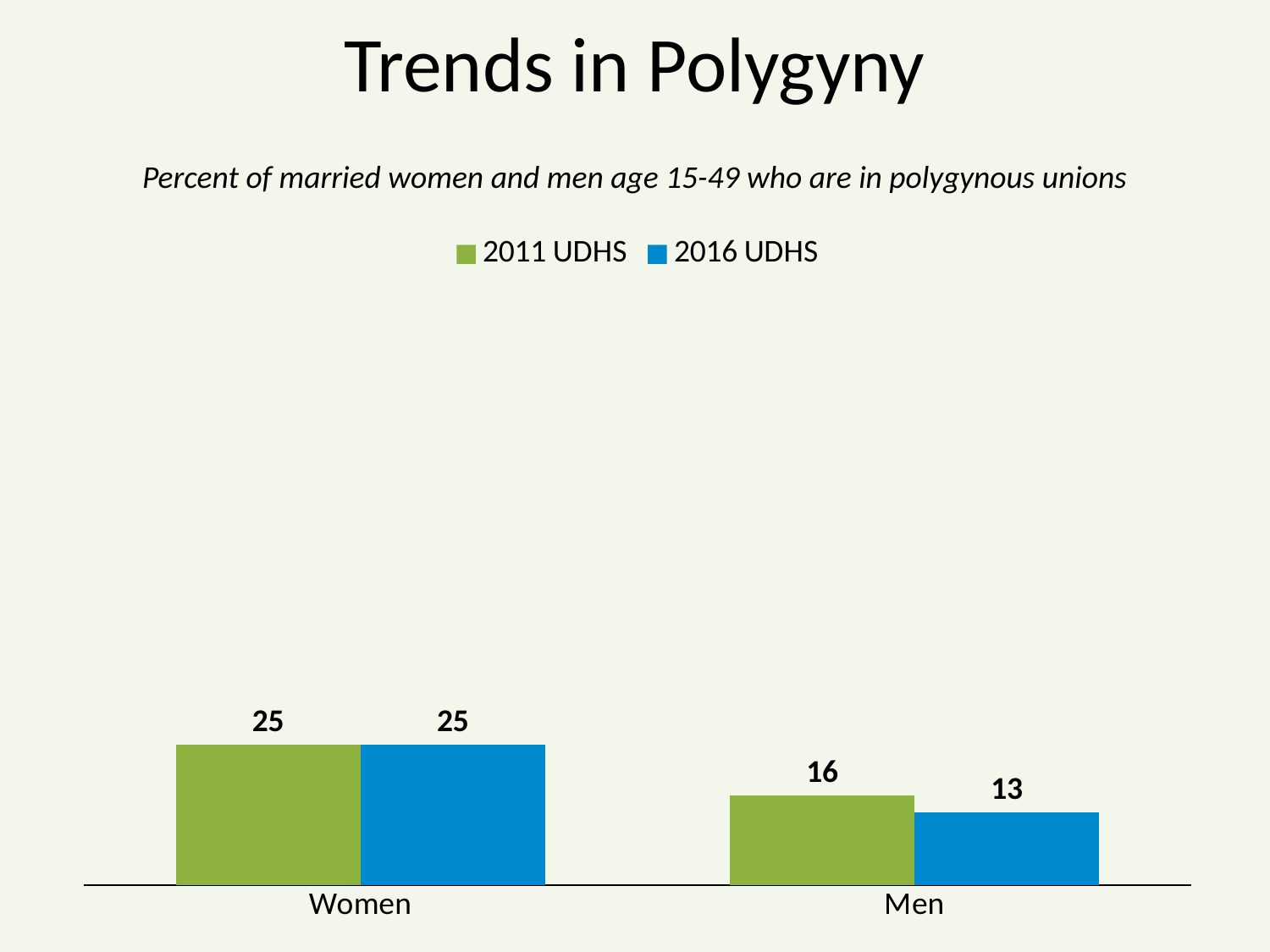

# Trends in Polygyny
Percent of married women and men age 15-49 who are in polygynous unions

### Chart

| Category | 2011 UDHS | 2016 UDHS |
|---|---|---|
| Women | 25.0 | 25.0 |
| Men | 16.0 | 13.0 |